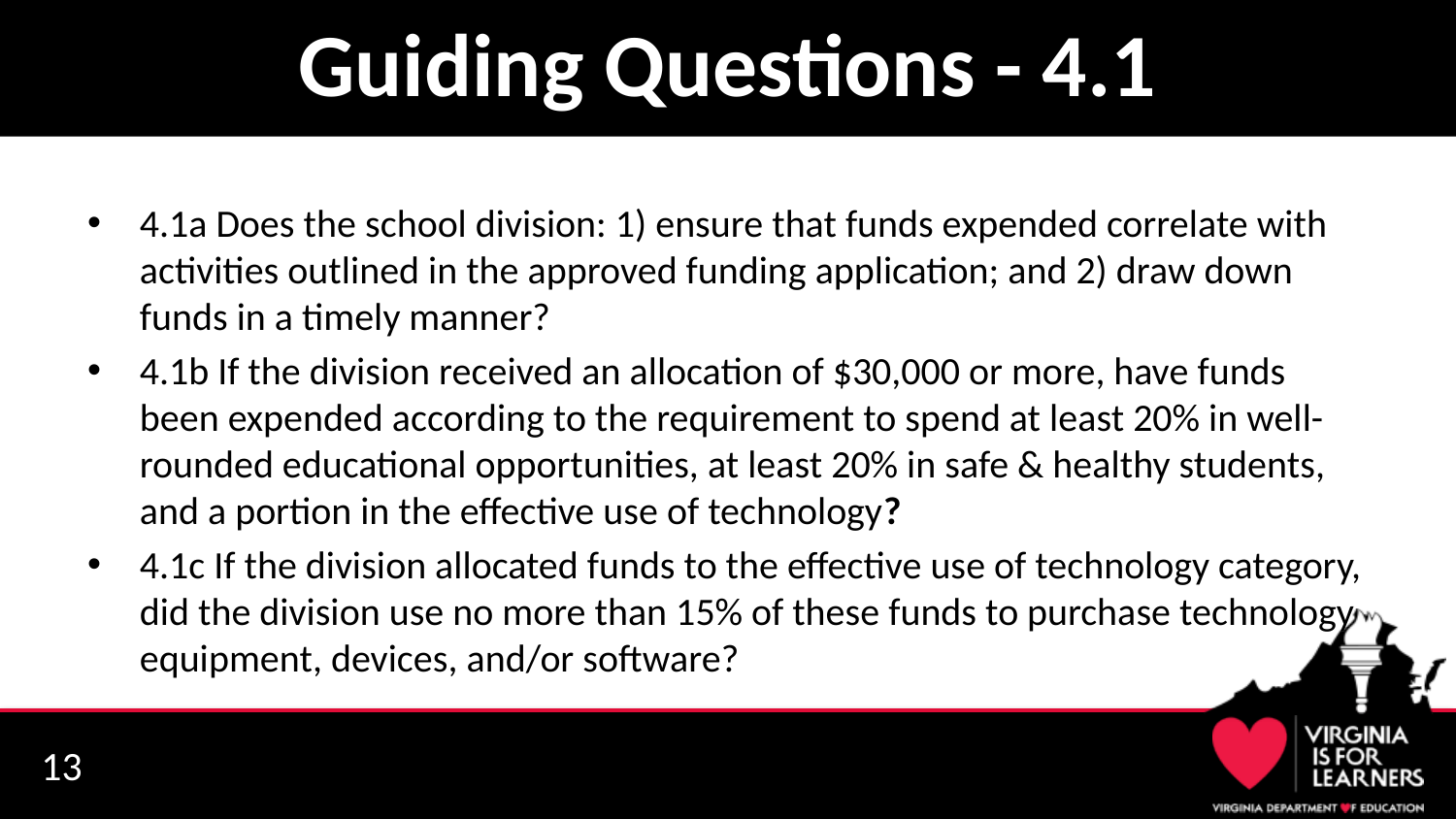

# Guiding Questions - 4.1
4.1a Does the school division: 1) ensure that funds expended correlate with activities outlined in the approved funding application; and 2) draw down funds in a timely manner?
4.1b If the division received an allocation of $30,000 or more, have funds been expended according to the requirement to spend at least 20% in well-rounded educational opportunities, at least 20% in safe & healthy students, and a portion in the effective use of technology?
4.1c If the division allocated funds to the effective use of technology category, did the division use no more than 15% of these funds to purchase technology equipment, devices, and/or software?